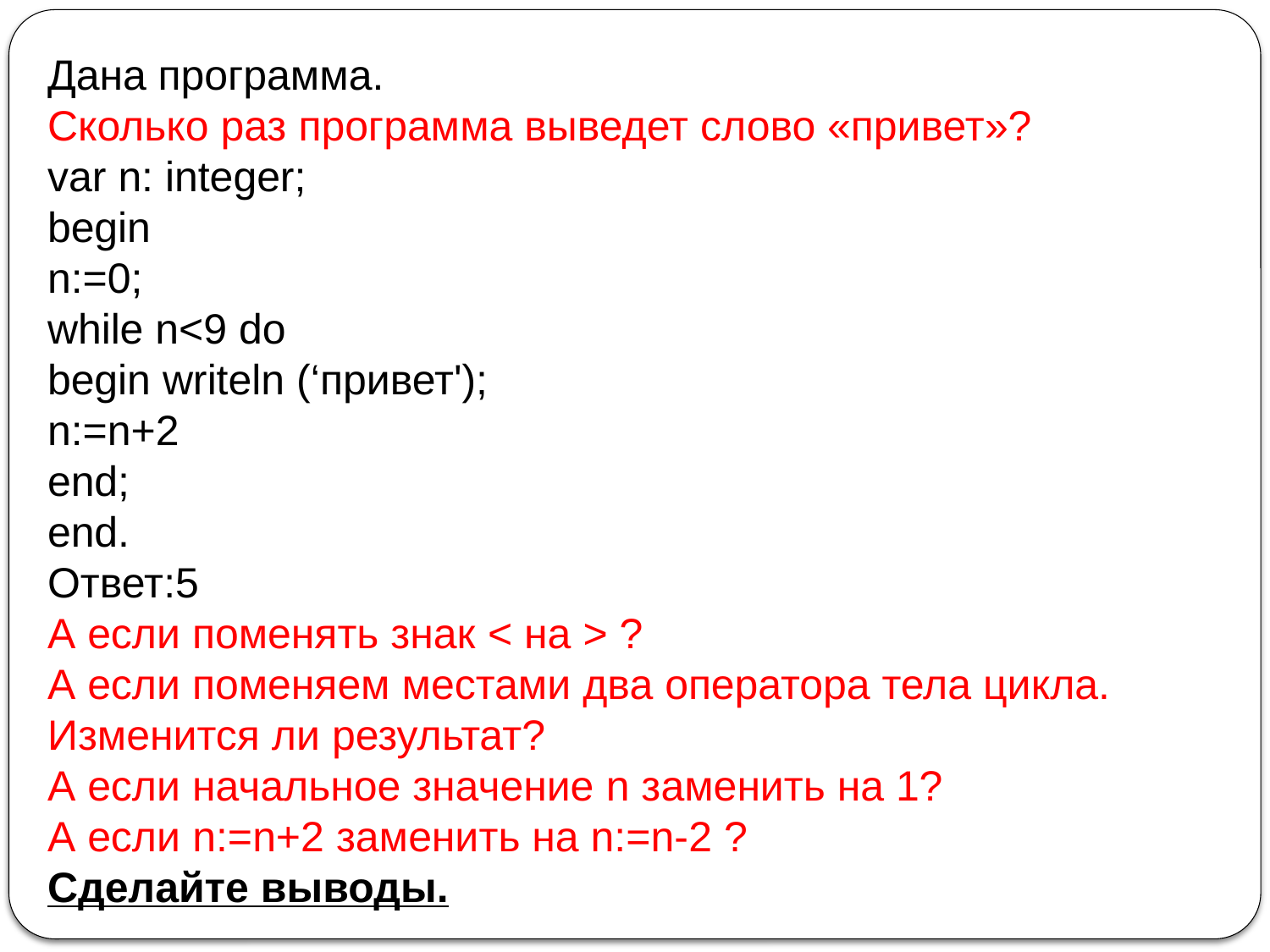

Дана программа.
Сколько раз программа выведет слово «привет»?
var n: integer;
begin
n:=0;
while n<9 do
begin writeln (‘привет');
n:=n+2
end;
end.
Ответ:5
А если поменять знак < на > ?
А если поменяем местами два оператора тела цикла. Изменится ли результат?
А если начальное значение n заменить на 1?
А если n:=n+2 заменить на n:=n-2 ?
Сделайте выводы.